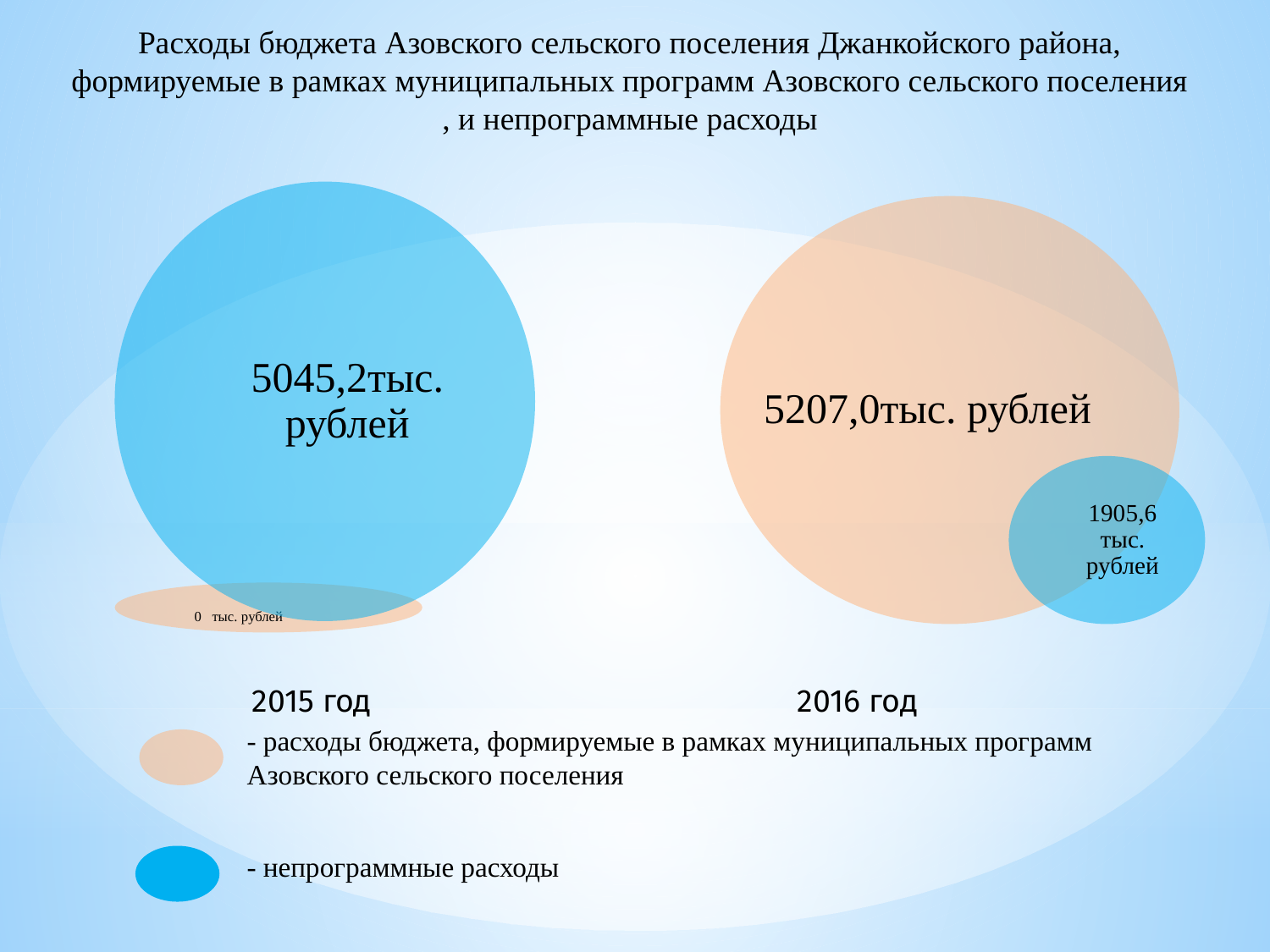

Расходы бюджета Азовского сельского поселения Джанкойского района, формируемые в рамках муниципальных программ Азовского сельского поселения , и непрограммные расходы
5045,2тыс. рублей
0 тыс. рублей
5207,0тыс. рублей
1905,6 тыс. рублей
2015 год
2016 год
- расходы бюджета, формируемые в рамках муниципальных программ Азовского сельского поселения

- непрограммные расходы